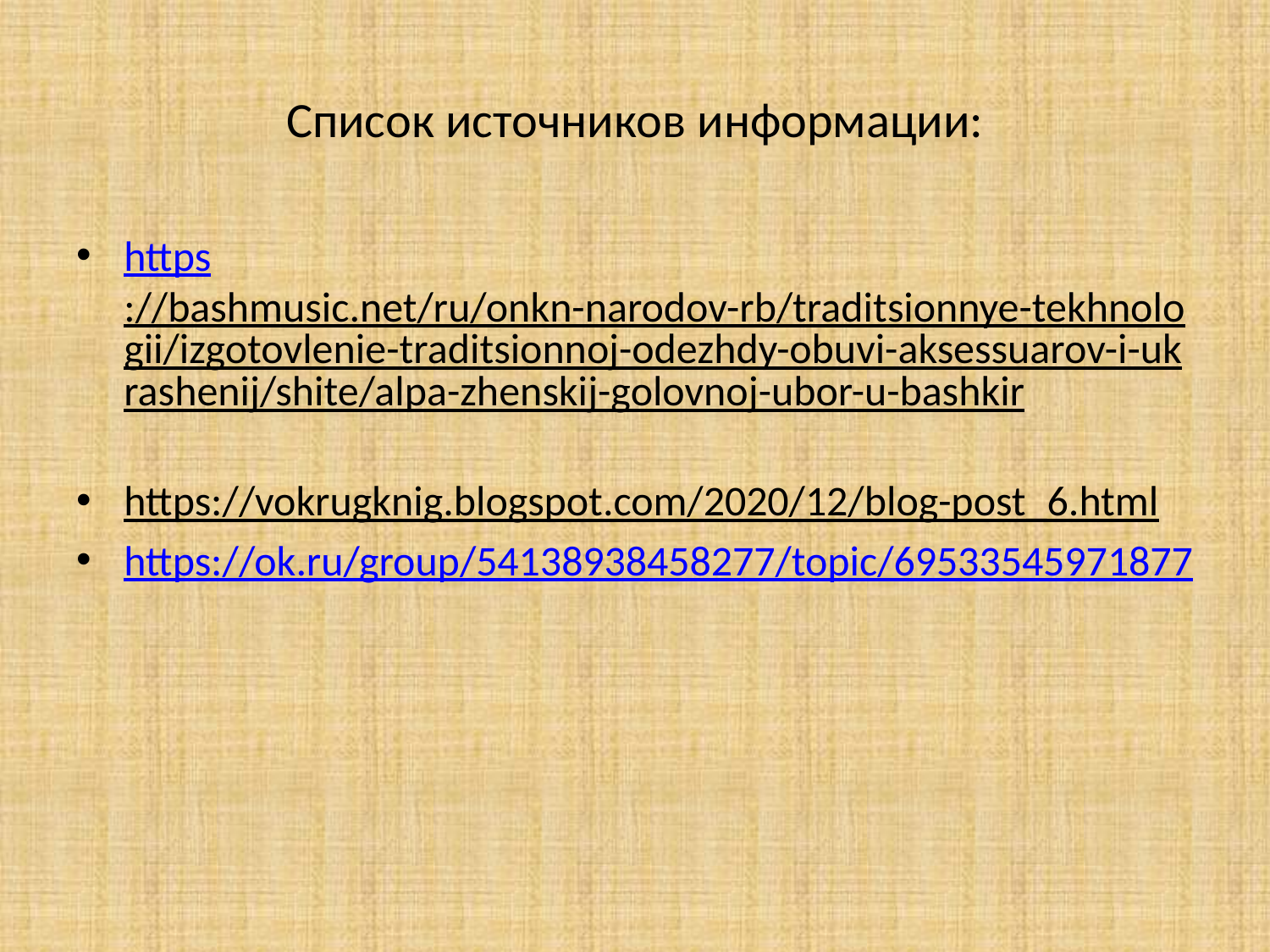

# Список источников информации:
https://bashmusic.net/ru/onkn-narodov-rb/traditsionnye-tekhnologii/izgotovlenie-traditsionnoj-odezhdy-obuvi-aksessuarov-i-ukrashenij/shite/alpa-zhenskij-golovnoj-ubor-u-bashkir
https://vokrugknig.blogspot.com/2020/12/blog-post_6.html
https://ok.ru/group/54138938458277/topic/69533545971877